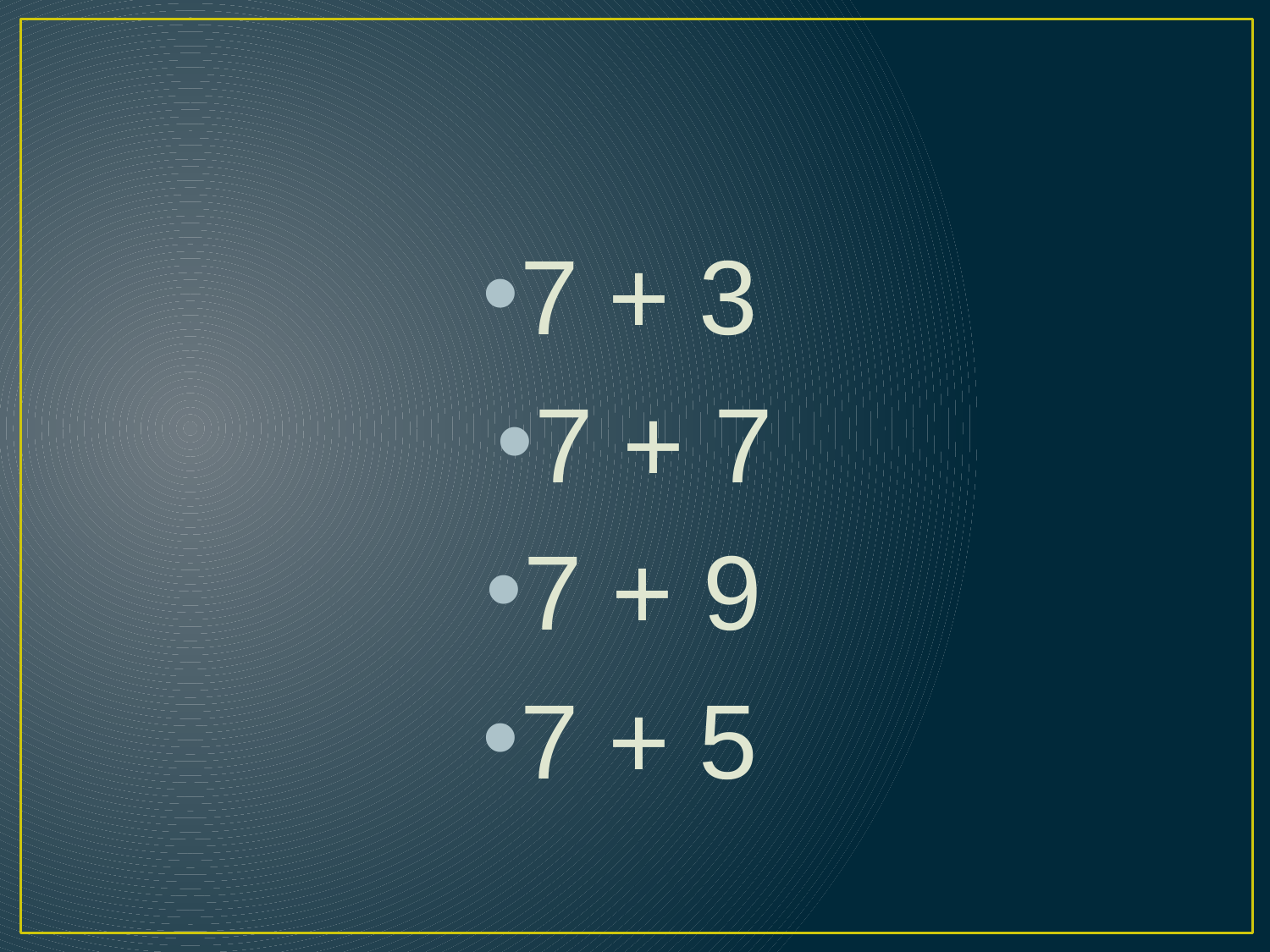

7 + 3
7 + 7
7 + 9
7 + 5